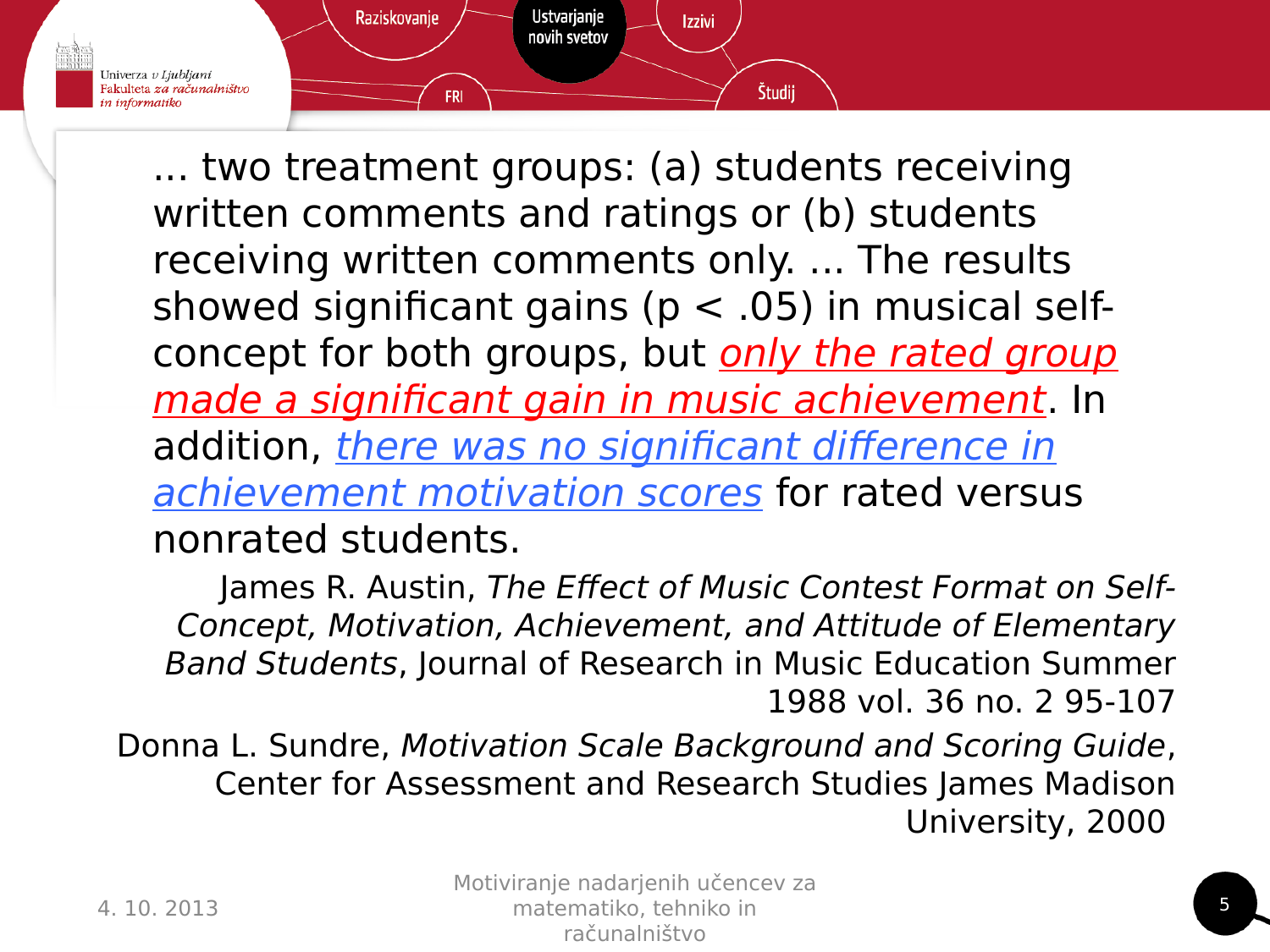

... two treatment groups: (a) students receiving written comments and ratings or (b) students receiving written comments only. ... The results showed significant gains (p < .05) in musical self-concept for both groups, but only the rated group made a significant gain in music achievement. In addition, there was no significant difference in achievement motivation scores for rated versus nonrated students.
James R. Austin, The Effect of Music Contest Format on Self-Concept, Motivation, Achievement, and Attitude of Elementary Band Students, Journal of Research in Music Education Summer 1988 vol. 36 no. 2 95-107
Donna L. Sundre, Motivation Scale Background and Scoring Guide, Center for Assessment and Research Studies James Madison University, 2000
5
4. 10. 2013
Motiviranje nadarjenih učencev za matematiko, tehniko in računalništvo